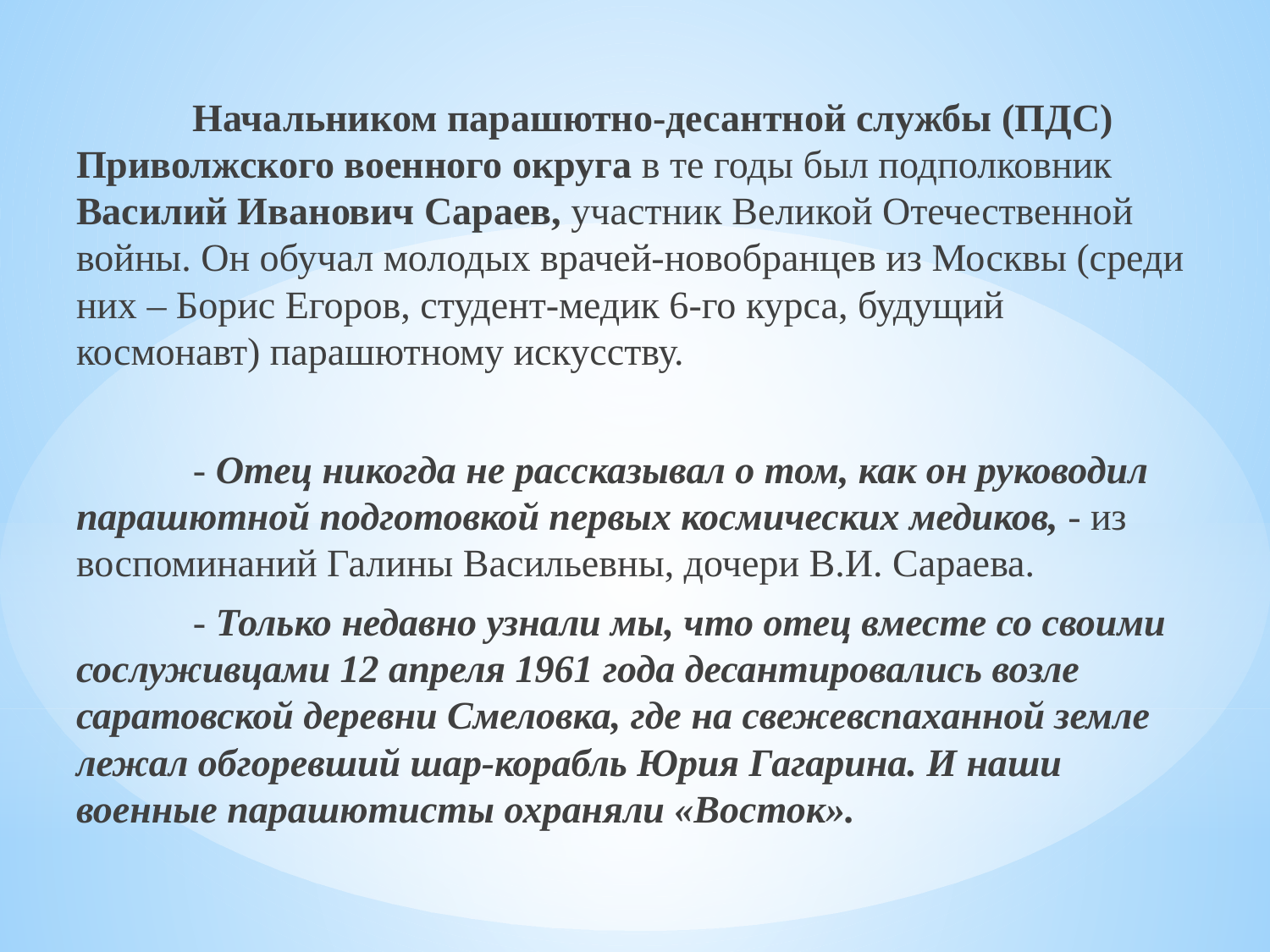

Начальником парашютно-десантной службы (ПДС) Приволжского военного округа в те годы был подполковник Василий Иванович Сараев, участник Великой Отечественной войны. Он обучал молодых врачей-новобранцев из Москвы (среди них – Борис Егоров, студент-медик 6-го курса, будущий космонавт) парашютному искусству.

	- Отец никогда не рассказывал о том, как он руководил парашютной подготовкой первых космических медиков, - из воспоминаний Галины Васильевны, дочери В.И. Сараева.
	- Только недавно узнали мы, что отец вместе со своими сослуживцами 12 апреля 1961 года десантировались возле саратовской деревни Смеловка, где на свежевспаханной земле лежал обгоревший шар-корабль Юрия Гагарина. И наши военные парашютисты охраняли «Восток».